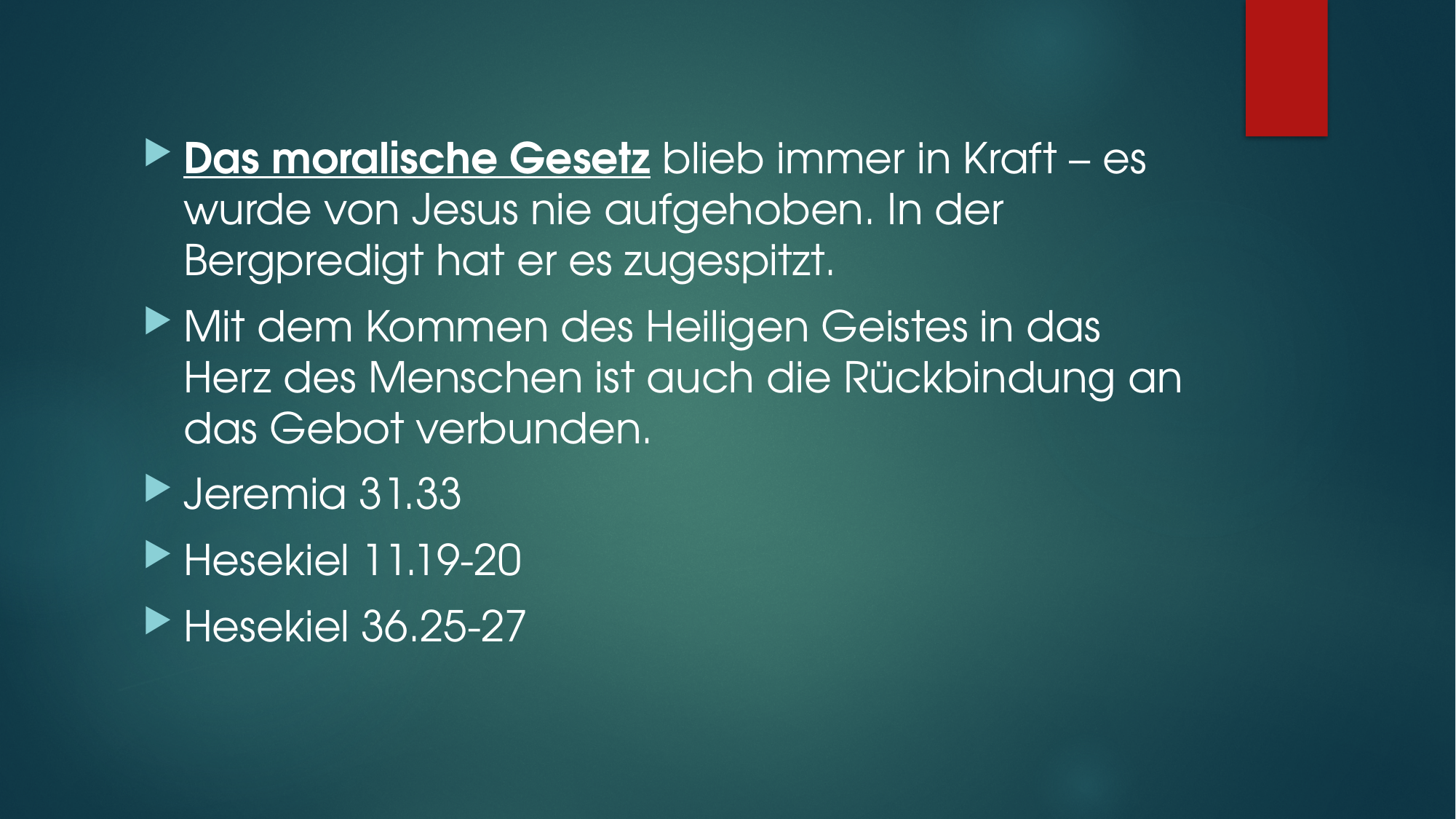

#
Das moralische Gesetz blieb immer in Kraft – es wurde von Jesus nie aufgehoben. In der Bergpredigt hat er es zugespitzt.
Mit dem Kommen des Heiligen Geistes in das Herz des Menschen ist auch die Rückbindung an das Gebot verbunden.
Jeremia 31.33
Hesekiel 11.19-20
Hesekiel 36.25-27